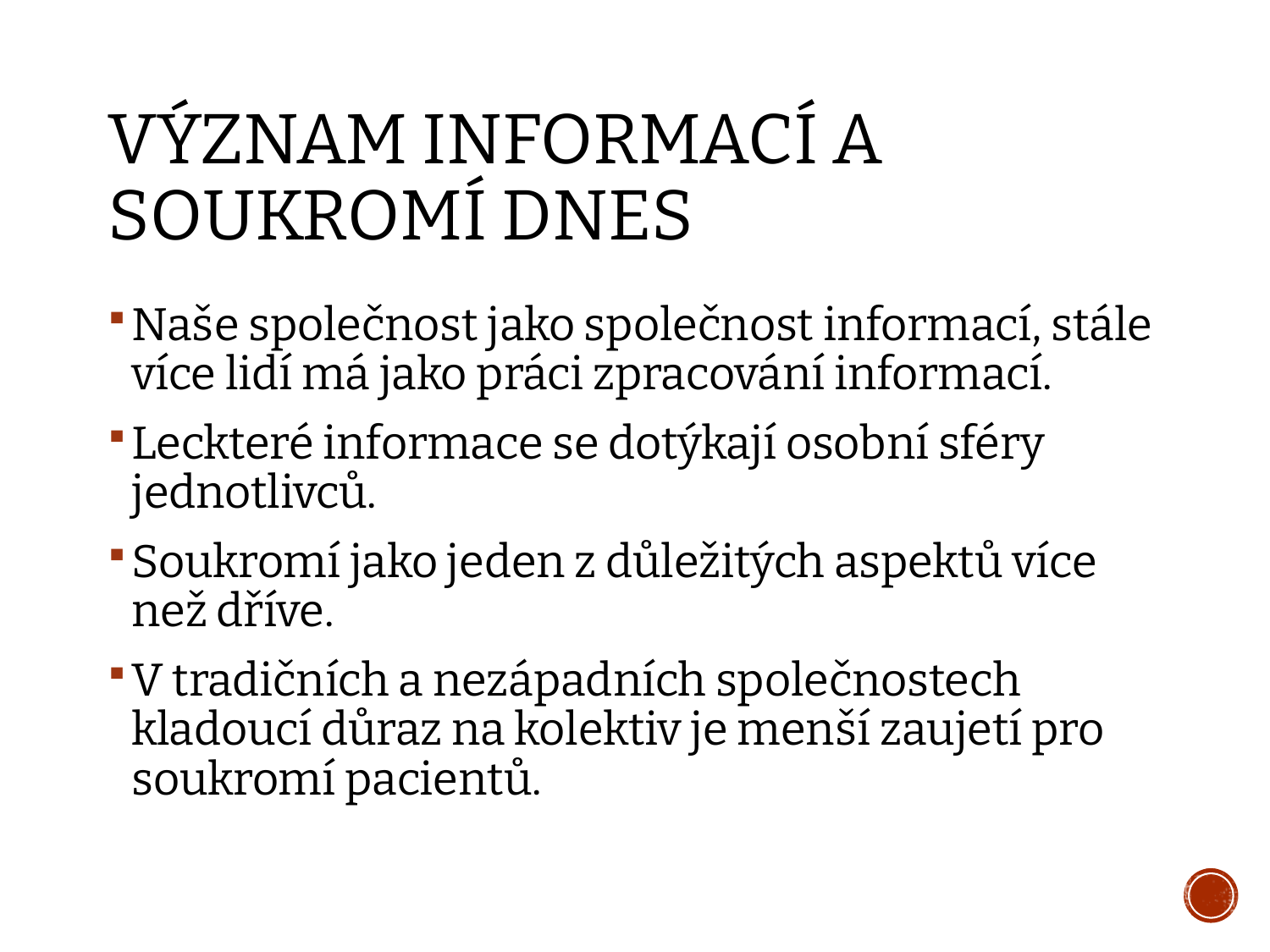

# Význam informací a soukromí dnes
Naše společnost jako společnost informací, stále více lidí má jako práci zpracování informací.
Leckteré informace se dotýkají osobní sféry jednotlivců.
Soukromí jako jeden z důležitých aspektů více než dříve.
V tradičních a nezápadních společnostech kladoucí důraz na kolektiv je menší zaujetí pro soukromí pacientů.